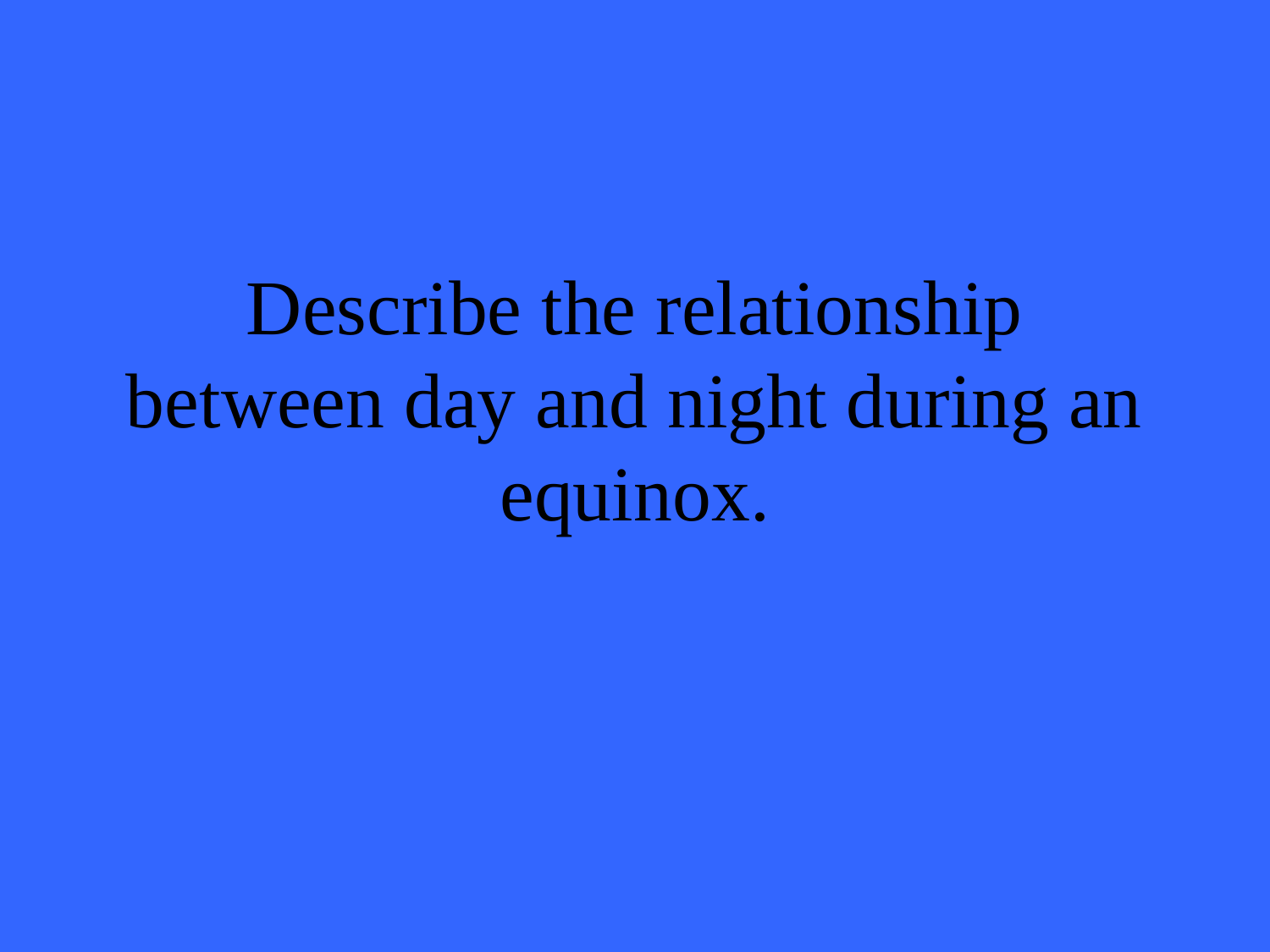

# Describe the relationship between day and night during an equinox.